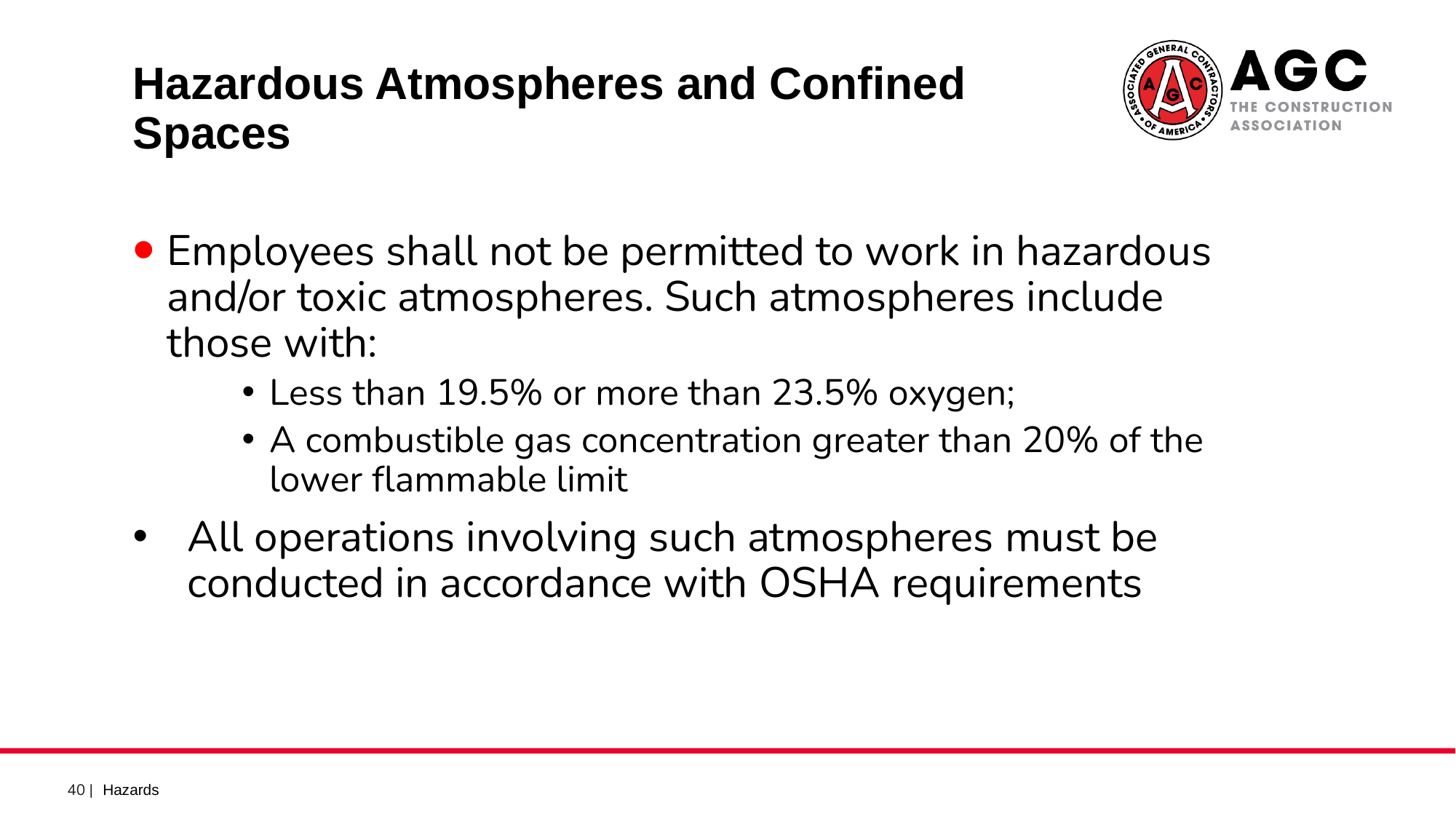

Hazardous Atmospheres and Confined Spaces
Employees shall not be permitted to work in hazardous and/or toxic atmospheres. Such atmospheres include those with:
Less than 19.5% or more than 23.5% oxygen;
A combustible gas concentration greater than 20% of the lower flammable limit
All operations involving such atmospheres must be conducted in accordance with OSHA requirements

Hazards